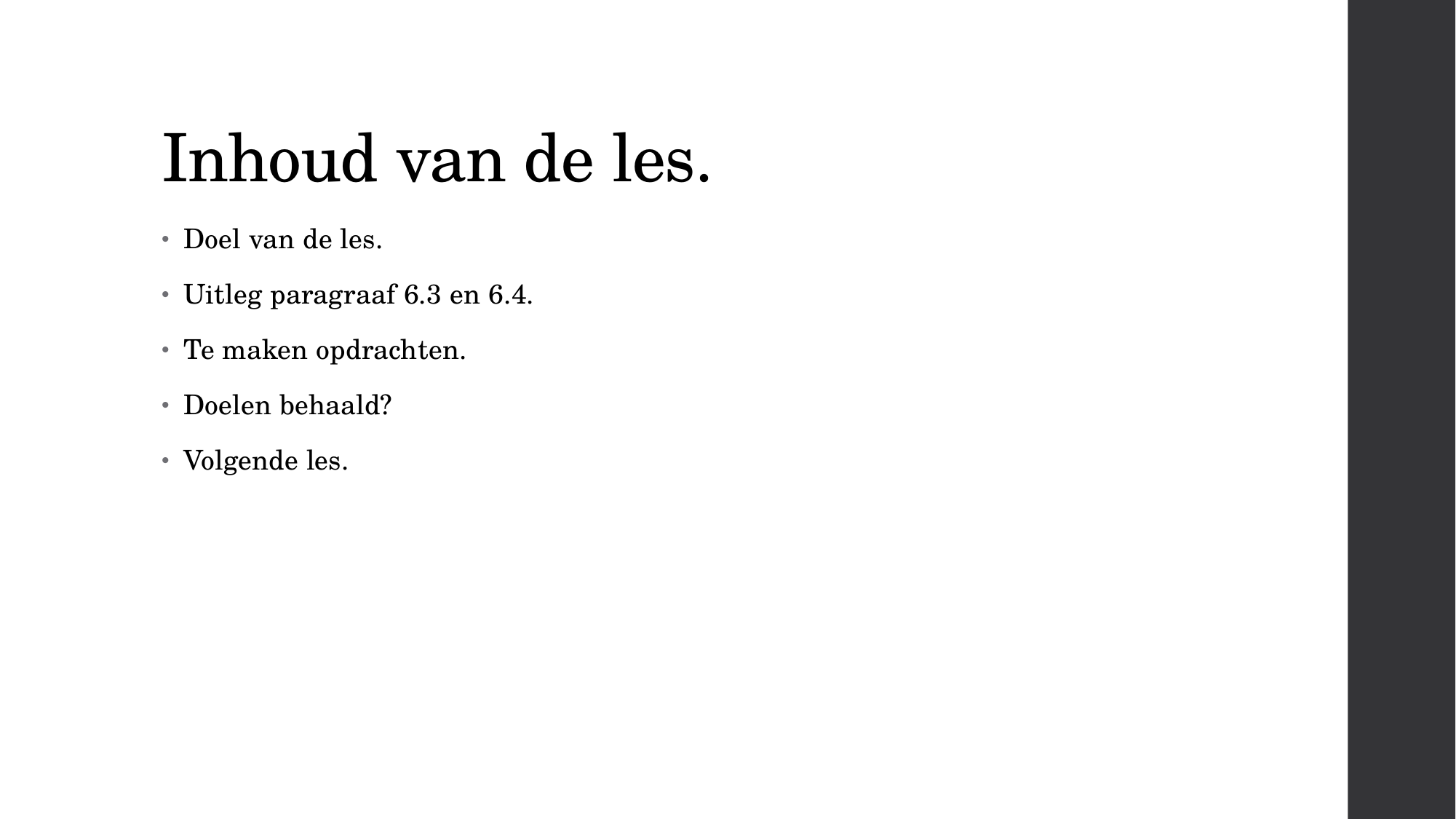

# Inhoud van de les.
Doel van de les.
Uitleg paragraaf 6.3 en 6.4.
Te maken opdrachten.
Doelen behaald?
Volgende les.